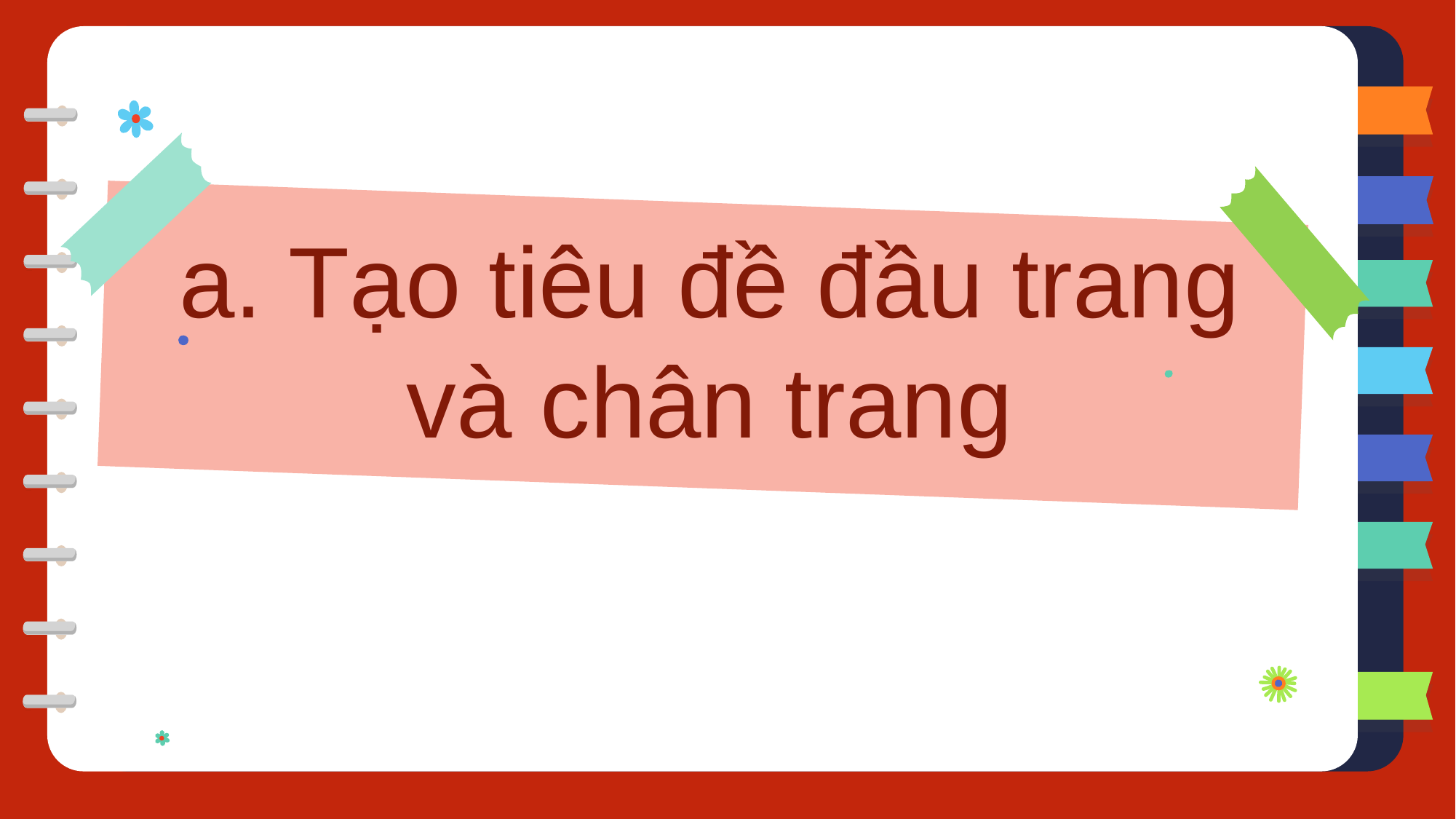

a. Tạo tiêu đề đầu trang và chân trang